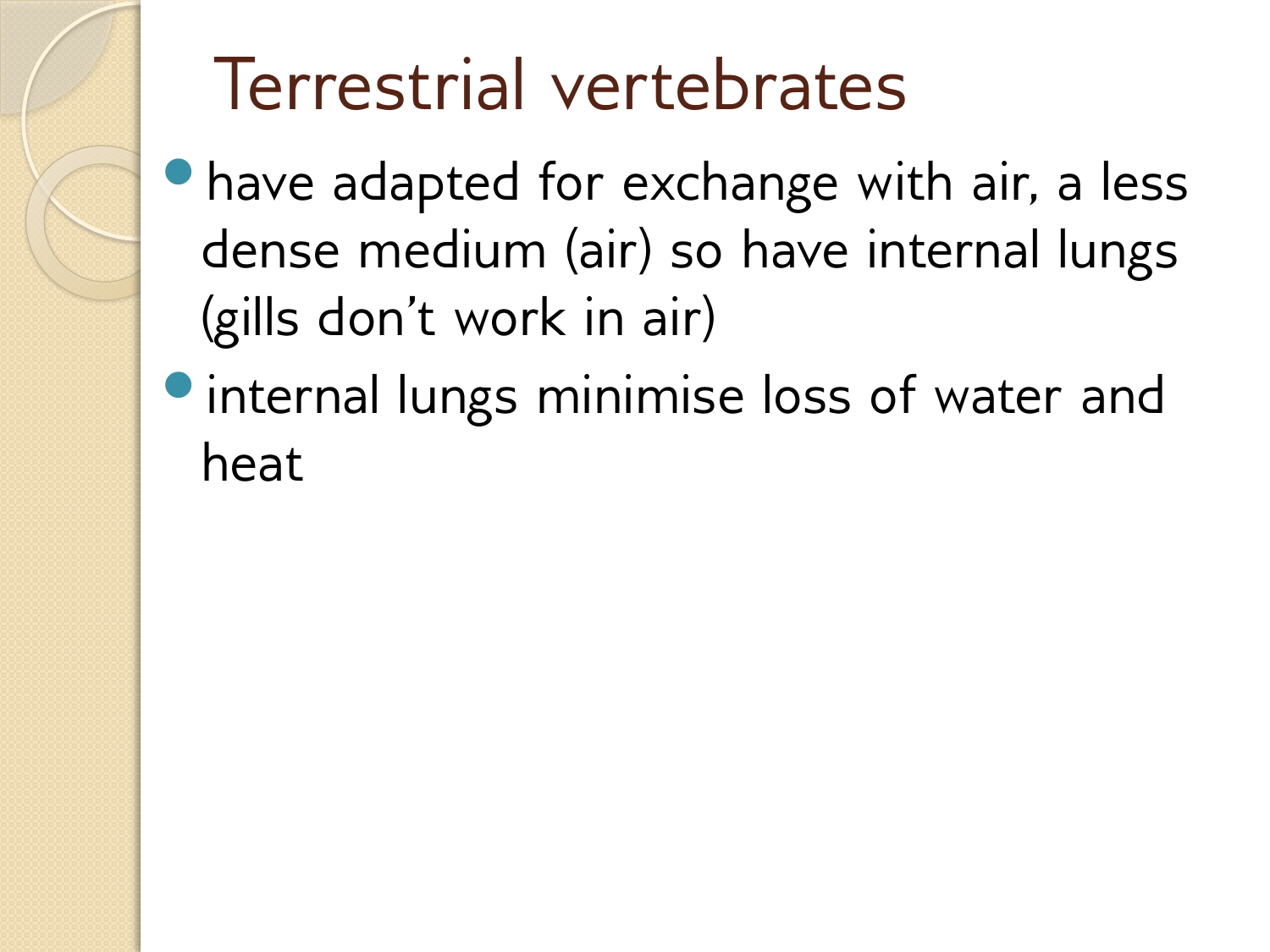

# Terrestrial vertebrates
have adapted for exchange with air, a less dense medium (air) so have internal lungs (gills don’t work in air)
internal lungs minimise loss of water and heat